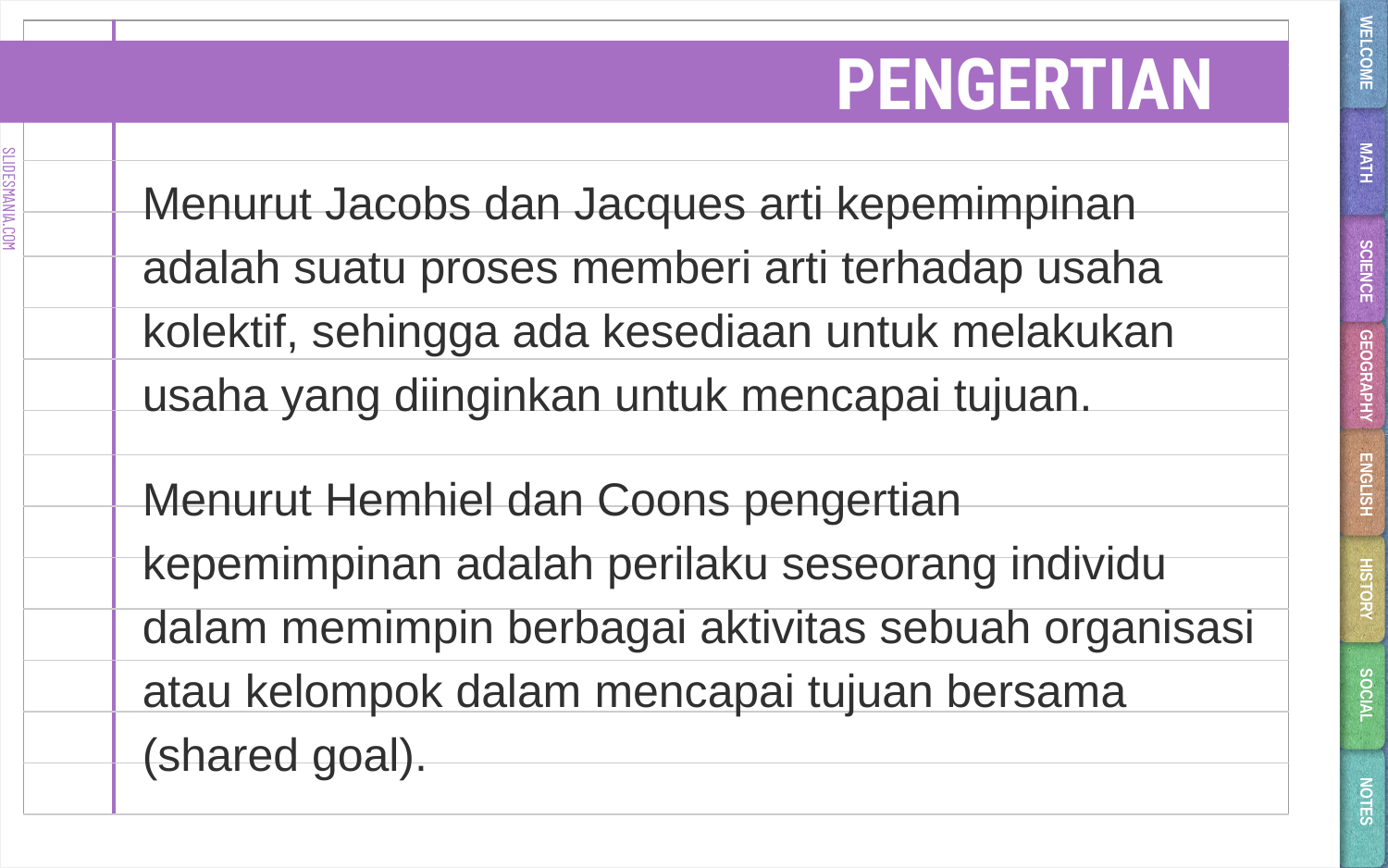

WELCOME
# PENGERTIAN
MATH
Menurut Jacobs dan Jacques arti kepemimpinan adalah suatu proses memberi arti terhadap usaha kolektif, sehingga ada kesediaan untuk melakukan usaha yang diinginkan untuk mencapai tujuan.
Menurut Hemhiel dan Coons pengertian kepemimpinan adalah perilaku seseorang individu dalam memimpin berbagai aktivitas sebuah organisasi atau kelompok dalam mencapai tujuan bersama (shared goal).

SCIENCE
GEOGRAPHY
ENGLISH
HISTORY
SOCIAL
NOTES